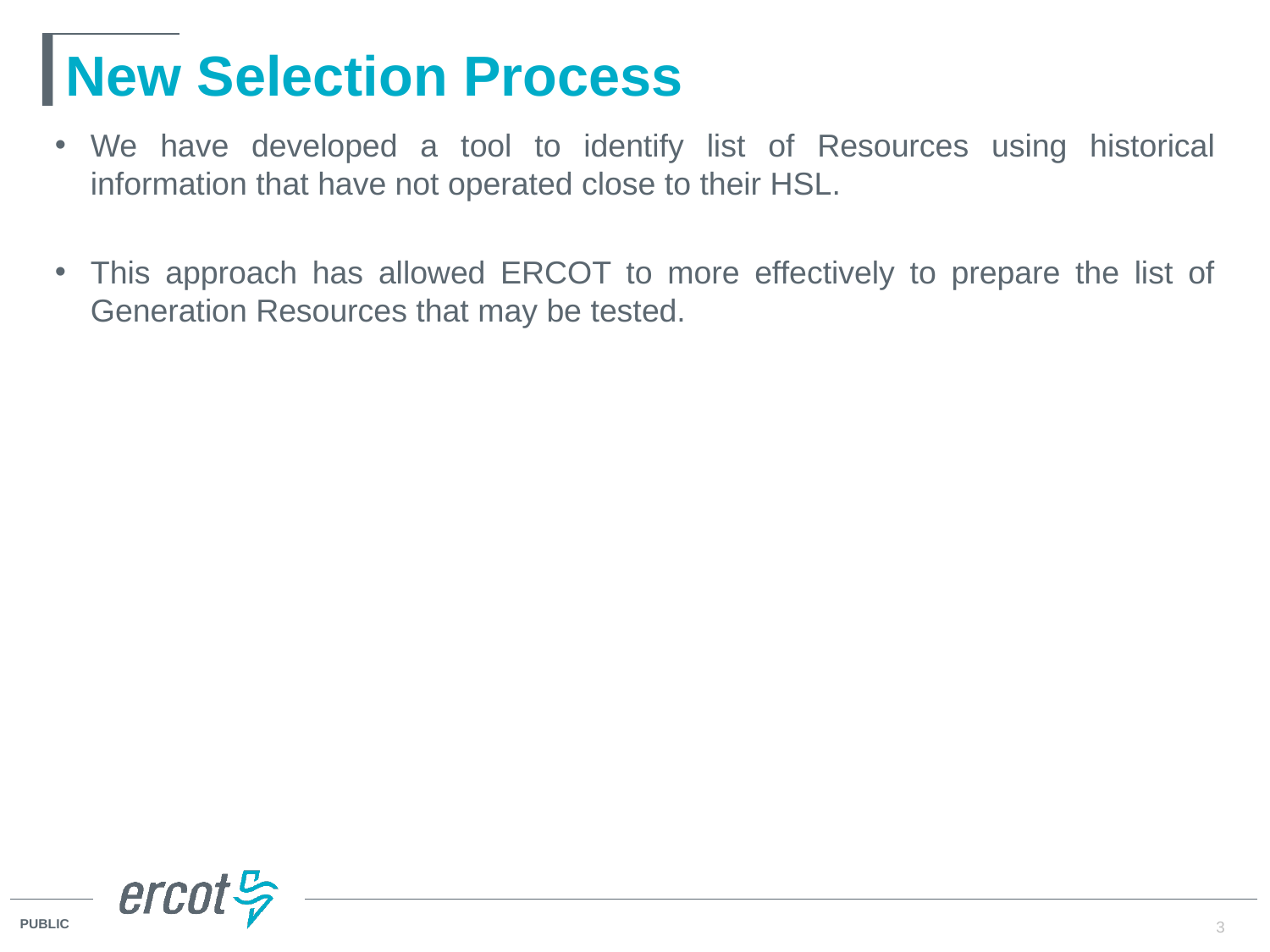

# New Selection Process
We have developed a tool to identify list of Resources using historical information that have not operated close to their HSL.

This approach has allowed ERCOT to more effectively to prepare the list of Generation Resources that may be tested.
3